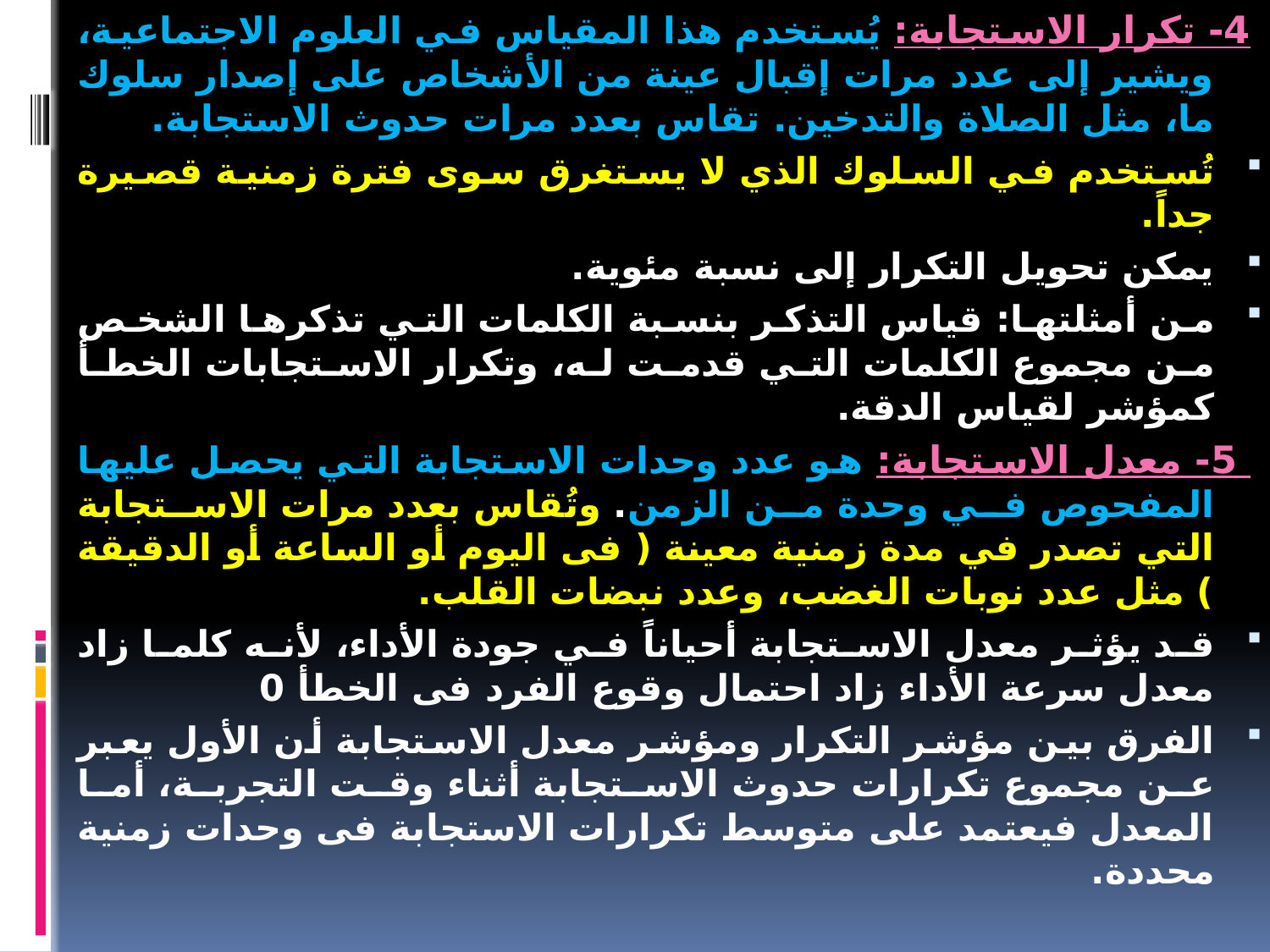

4- تكرار الاستجابة: يُستخدم هذا المقياس في العلوم الاجتماعية، ويشير إلى عدد مرات إقبال عينة من الأشخاص على إصدار سلوك ما، مثل الصلاة والتدخين. تقاس بعدد مرات حدوث الاستجابة.
تُستخدم في السلوك الذي لا يستغرق سوى فترة زمنية قصيرة جداً.
يمكن تحويل التكرار إلى نسبة مئوية.
من أمثلتها: قياس التذكر بنسبة الكلمات التي تذكرها الشخص من مجموع الكلمات التي قدمت له، وتكرار الاستجابات الخطأ كمؤشر لقياس الدقة.
 5- معدل الاستجابة: هو عدد وحدات الاستجابة التي يحصل عليها المفحوص في وحدة من الزمن. وتُقاس بعدد مرات الاستجابة التي تصدر في مدة زمنية معينة ( فى اليوم أو الساعة أو الدقيقة ) مثل عدد نوبات الغضب، وعدد نبضات القلب.
قد يؤثر معدل الاستجابة أحياناً في جودة الأداء، لأنه كلما زاد معدل سرعة الأداء زاد احتمال وقوع الفرد فى الخطأ 0
الفرق بين مؤشر التكرار ومؤشر معدل الاستجابة أن الأول يعبر عن مجموع تكرارات حدوث الاستجابة أثناء وقت التجربة، أما المعدل فيعتمد على متوسط تكرارات الاستجابة فى وحدات زمنية محددة.